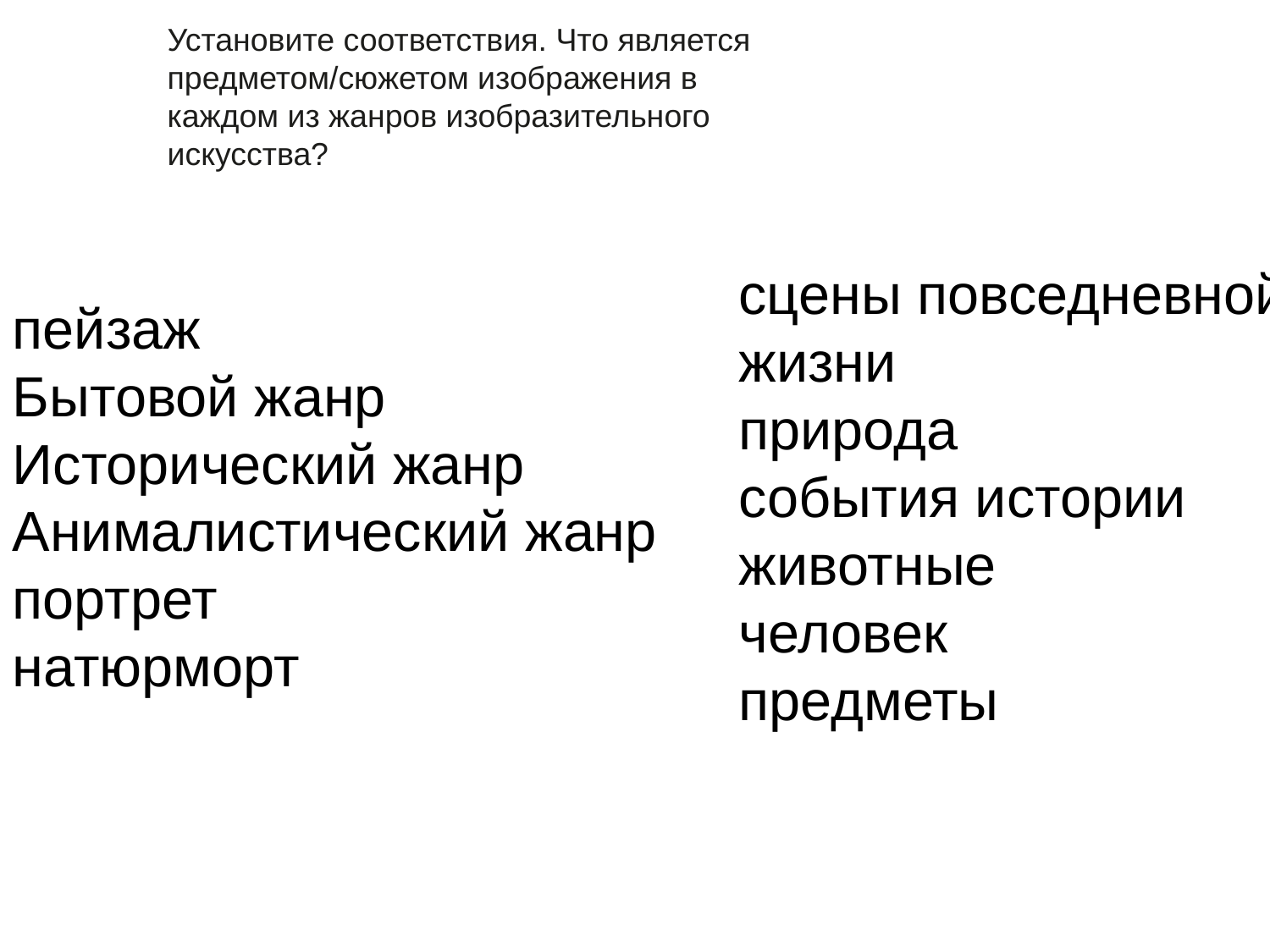

Установите соответствия. Что является предметом/сюжетом изображения в каждом из жанров изобразительного искусства?
сцены повседневной жизни
природа
события истории
животные
человек
предметы
пейзаж
Бытовой жанр
Исторический жанр
Анималистический жанр
портрет
натюрморт